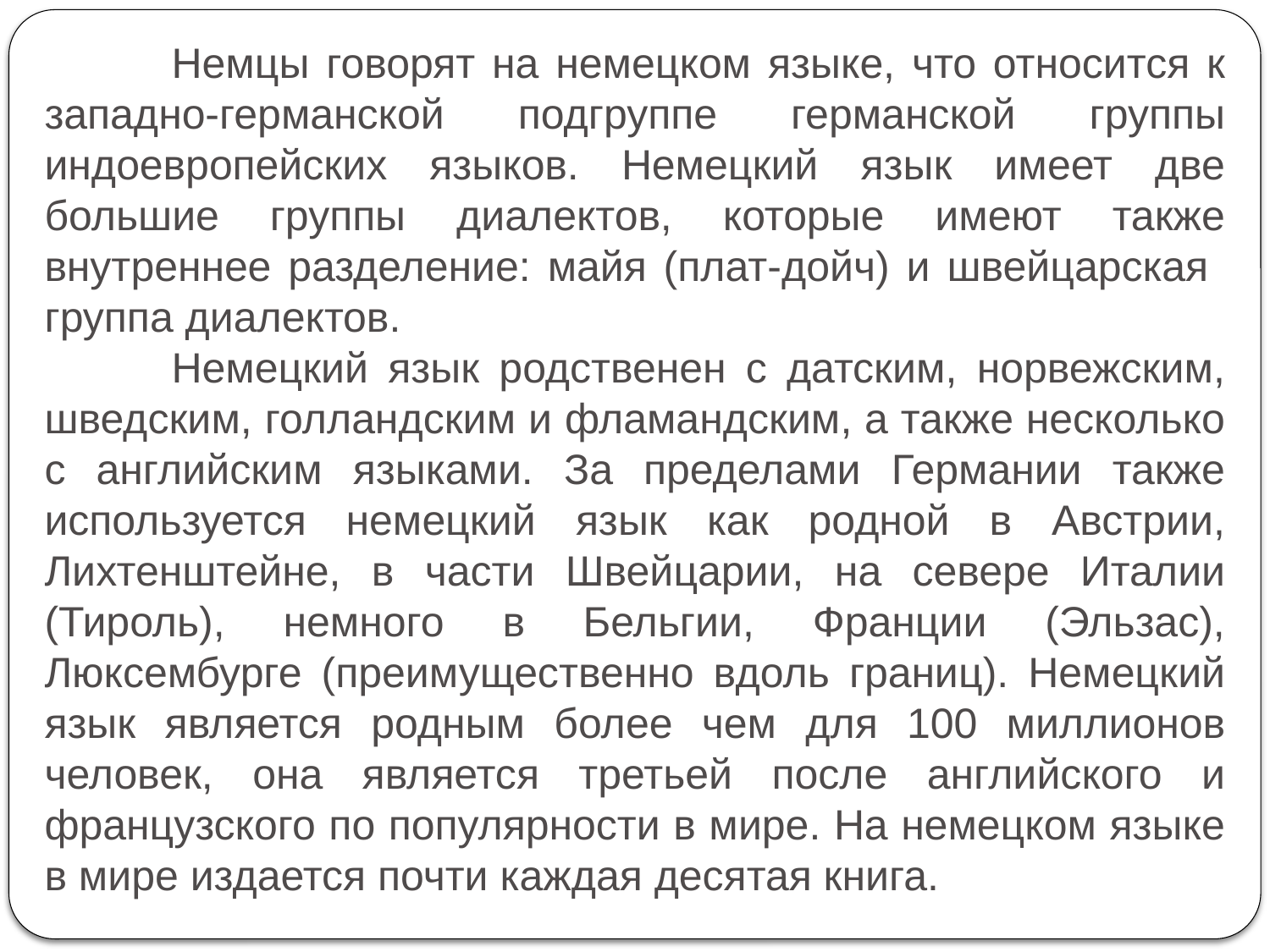

Немцы говорят на немецком языке, что относится к западно-германской подгруппе германской группы индоевропейских языков. Немецкий язык имеет две большие группы диалектов, которые имеют также внутреннее разделение: майя (плат-дойч) и швейцарская  группа диалектов.
	Немецкий язык родственен с датским, норвежским, шведским, голландским и фламандским, а также несколько с английским языками. За пределами Германии также используется немецкий язык как родной в Австрии, Лихтенштейне, в части Швейцарии, на севере Италии (Тироль), немного в Бельгии, Франции (Эльзас), Люксембурге (преимущественно вдоль границ). Немецкий язык является родным более чем для 100 миллионов человек, она является третьей после английского и французского по популярности в мире. На немецком языке в мире издается почти каждая десятая книга.